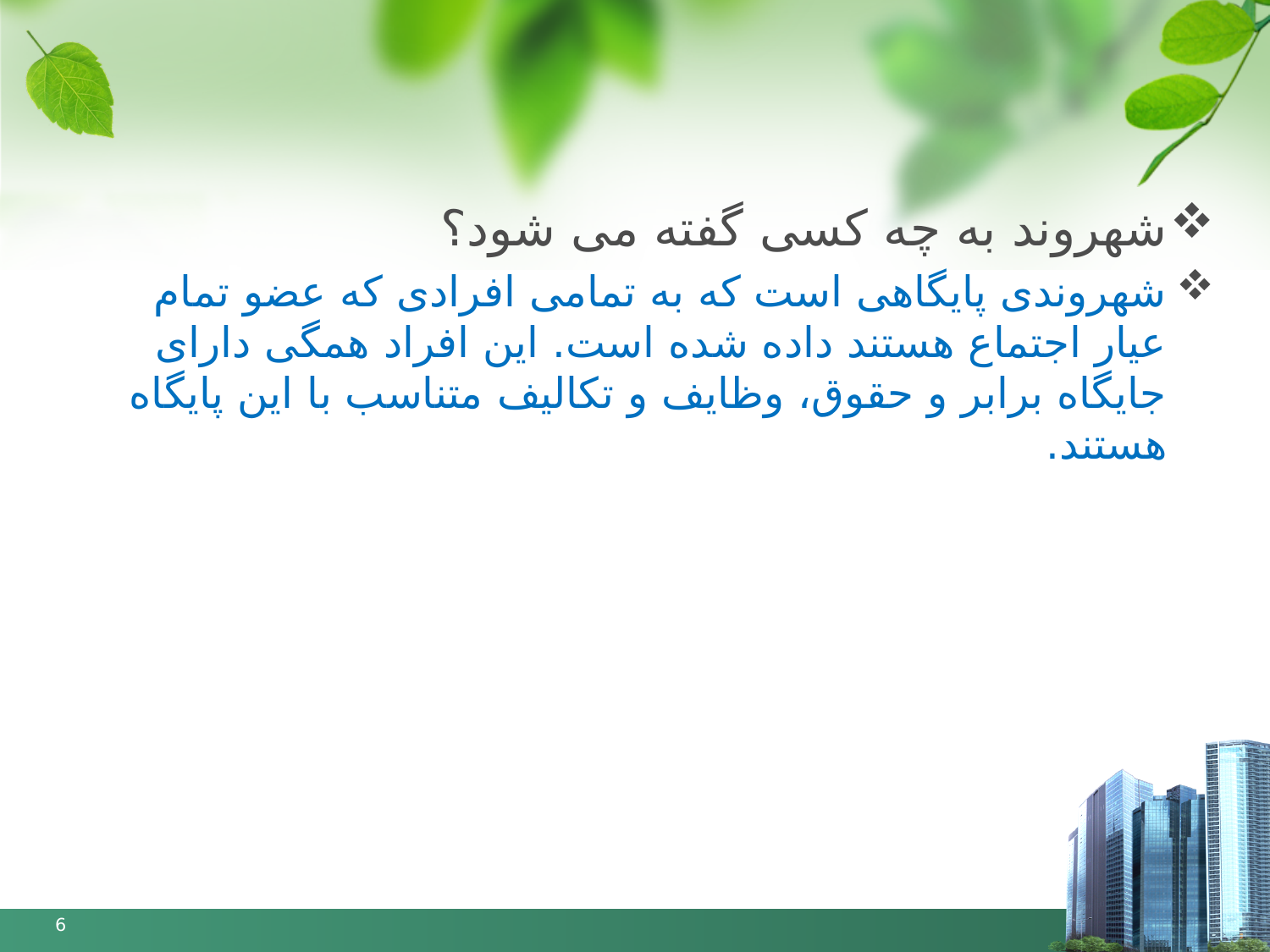

شهروند به چه کسی گفته می شود؟
شهروندی پایگاهی است که به تمامی افرادی که عضو تمام عیار اجتماع هستند داده شده است. این افراد همگی دارای جایگاه برابر و حقوق، وظایف و تکالیف متناسب با این پایگاه هستند.

6